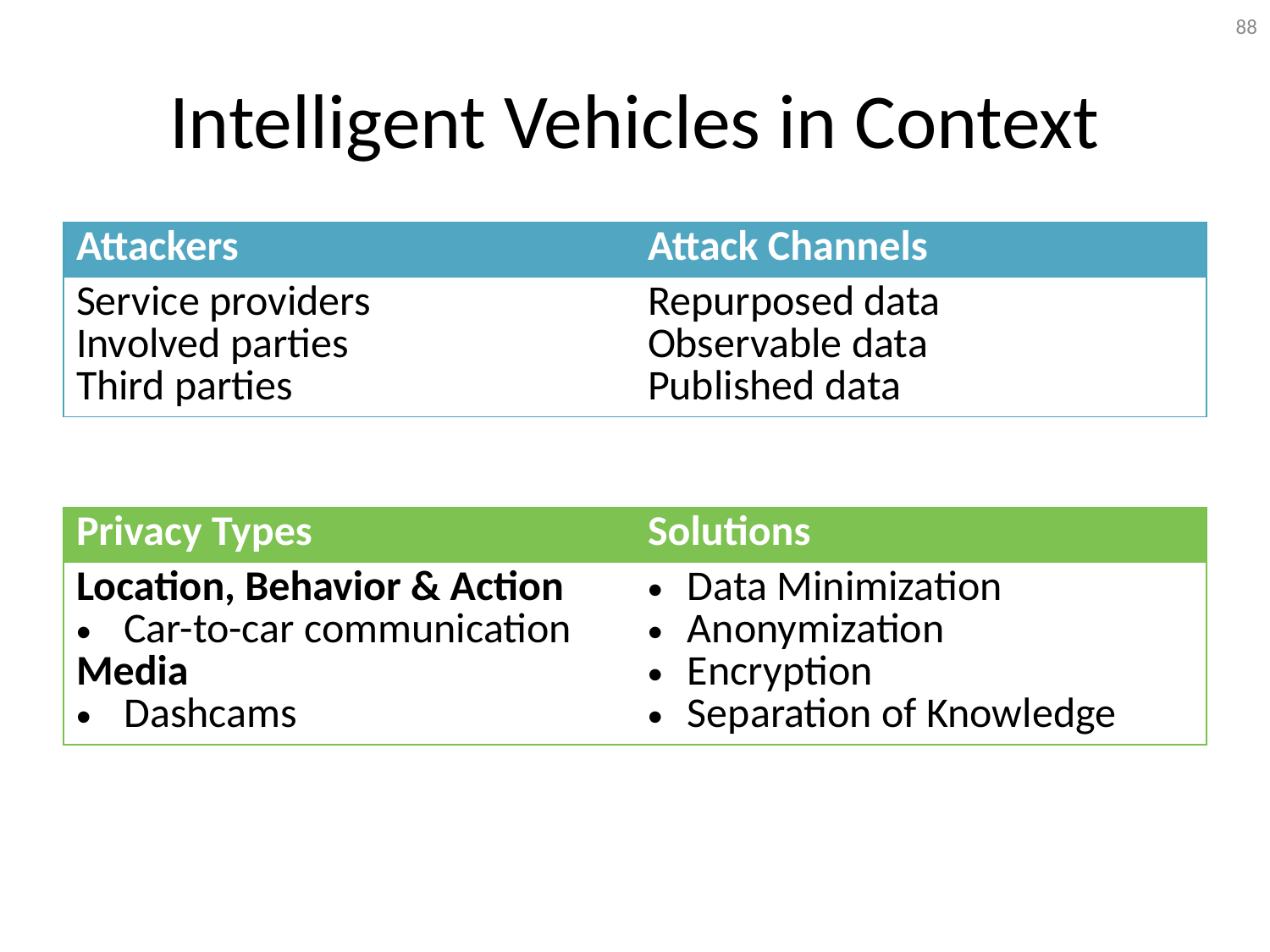

88
# Intelligent Vehicles in Context
| Attackers | Attack Channels |
| --- | --- |
| Service providers Involved parties Third parties | Repurposed data Observable data Published data |
| Privacy Types | Solutions |
| --- | --- |
| Location, Behavior & Action Car-to-car communication Media Dashcams | Data Minimization Anonymization Encryption Separation of Knowledge |